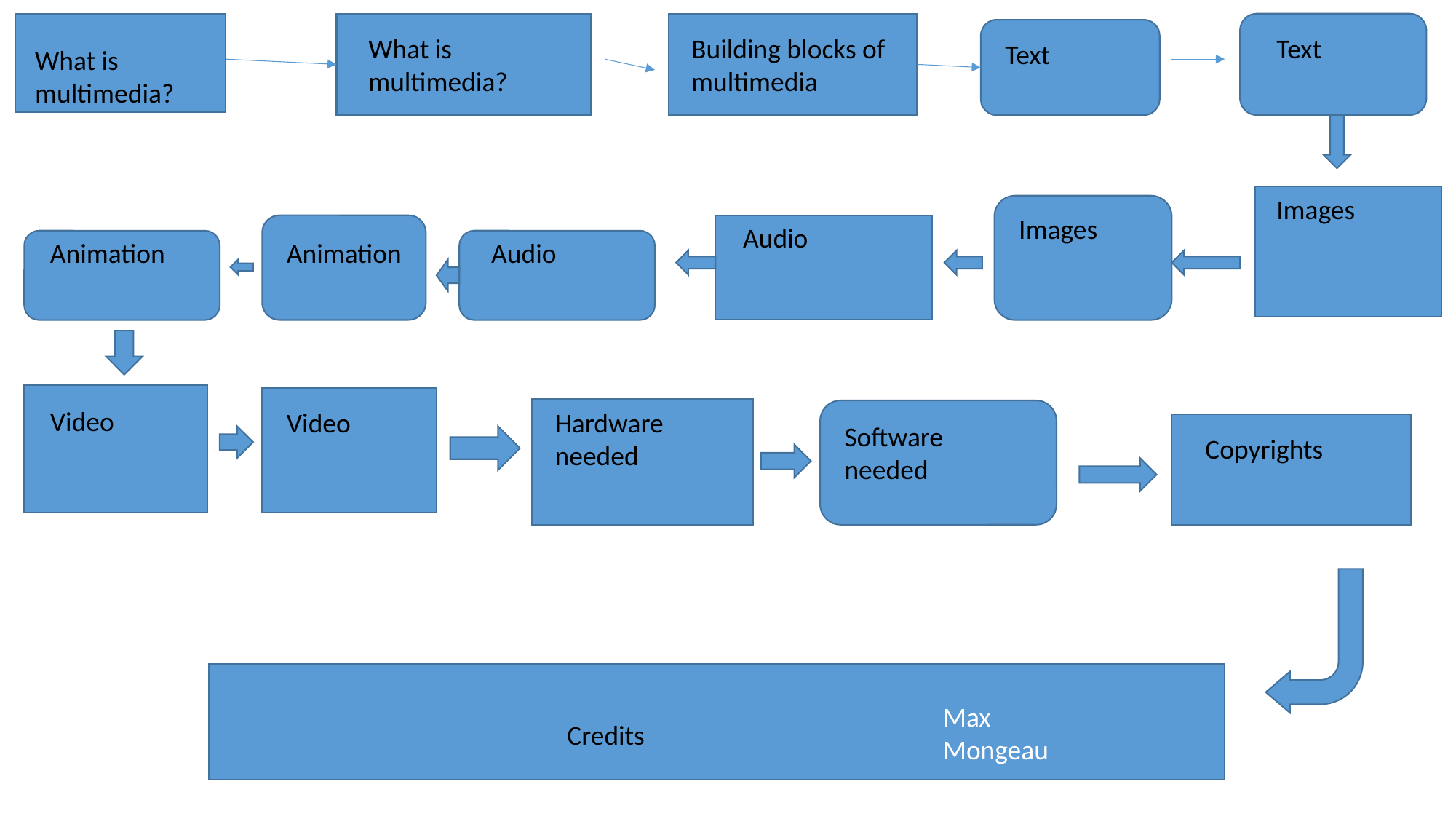

What is multimedia?
Building blocks of multimedia
Text
Text
What is multimedia?

Images

Images

Audio

Animation
Animation

Audio

Video

Video
Hardware needed

Software needed

Copyrights

Max Mongeau
Credits